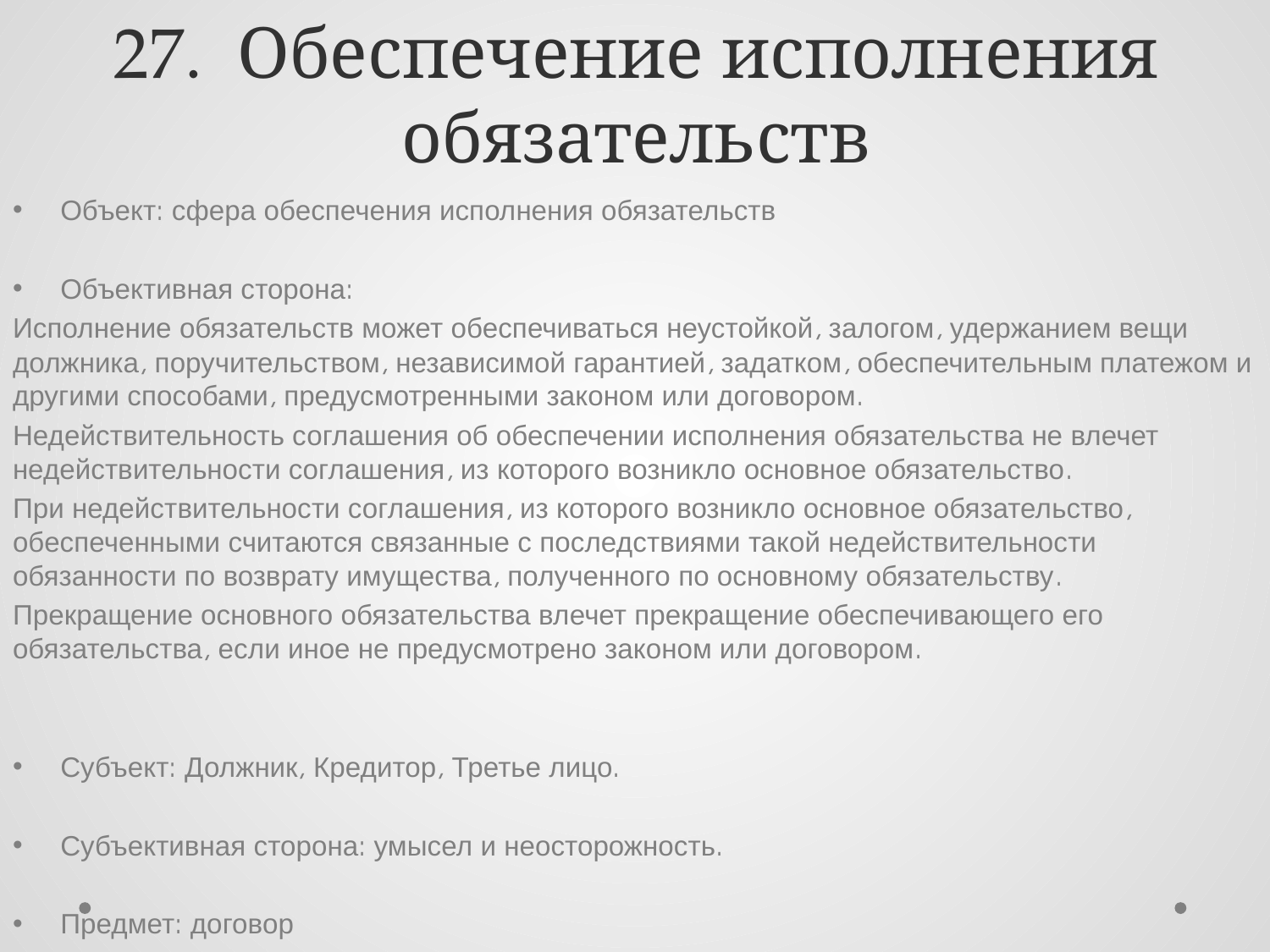

# 27.  Обеспечение исполнения обязательств
Объект: сфера обеспечения исполнения обязательств

Объективная сторона:
Исполнение обязательств может обеспечиваться неустойкой, залогом, удержанием вещи должника, поручительством, независимой гарантией, задатком, обеспечительным платежом и другими способами, предусмотренными законом или договором.
Недействительность соглашения об обеспечении исполнения обязательства не влечет недействительности соглашения, из которого возникло основное обязательство.
При недействительности соглашения, из которого возникло основное обязательство, обеспеченными считаются связанные с последствиями такой недействительности обязанности по возврату имущества, полученного по основному обязательству.
Прекращение основного обязательства влечет прекращение обеспечивающего его обязательства, если иное не предусмотрено законом или договором.

Субъект: Должник, Кредитор, Третье лицо.

Субъективная сторона: умысел и неосторожность.

Предмет: договор